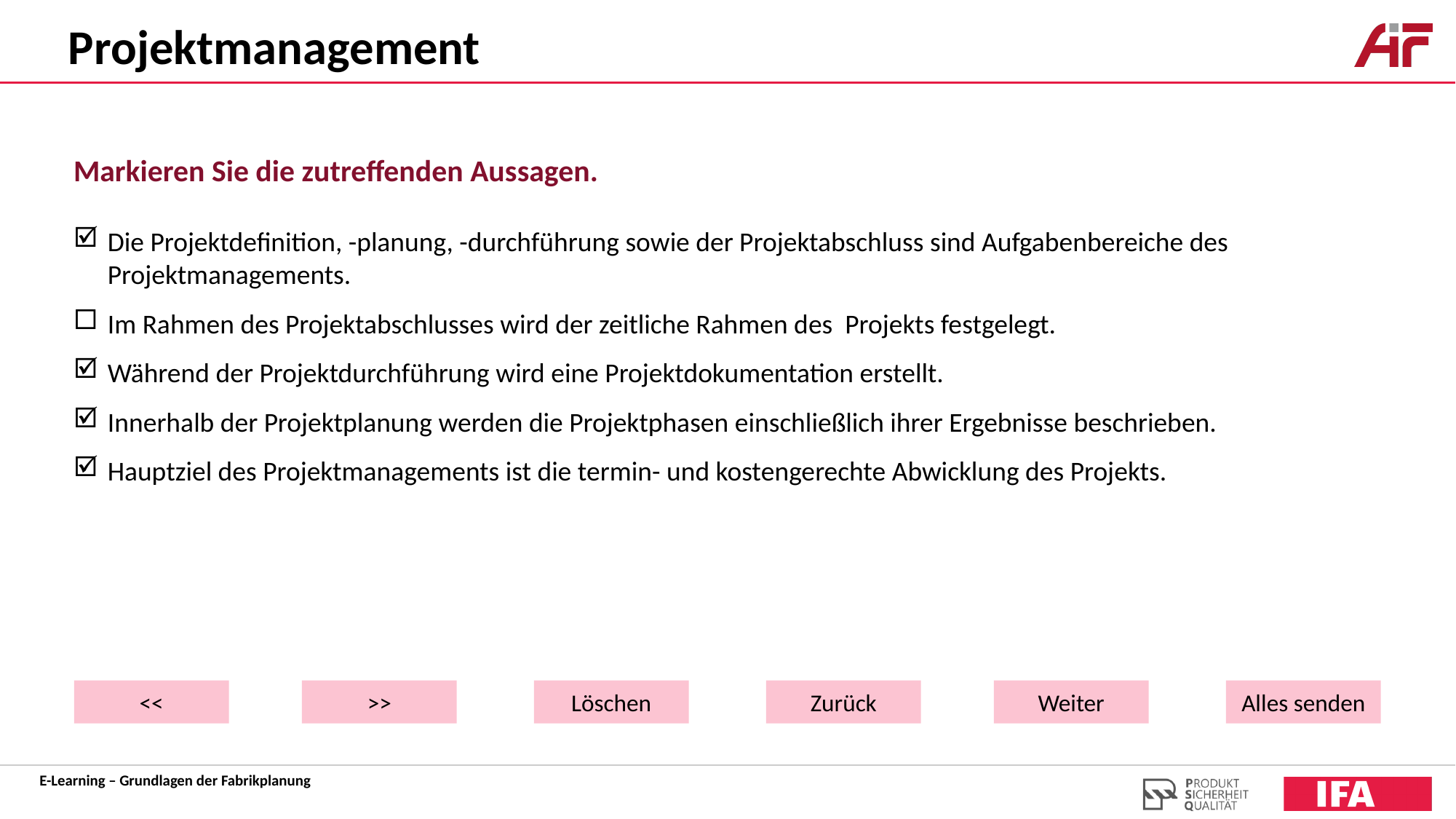

Projektmanagement
Markieren Sie die zutreffenden Aussagen.

Die Projektdefinition, -planung, -durchführung sowie der Projektabschluss sind Aufgabenbereiche des Projektmanagements.
Im Rahmen des Projektabschlusses wird der zeitliche Rahmen des  Projekts festgelegt.
Während der Projektdurchführung wird eine Projektdokumentation erstellt.
Innerhalb der Projektplanung werden die Projektphasen einschließlich ihrer Ergebnisse beschrieben.
Hauptziel des Projektmanagements ist die termin- und kostengerechte Abwicklung des Projekts.
<<
>>
Löschen
Zurück
Weiter
Alles senden